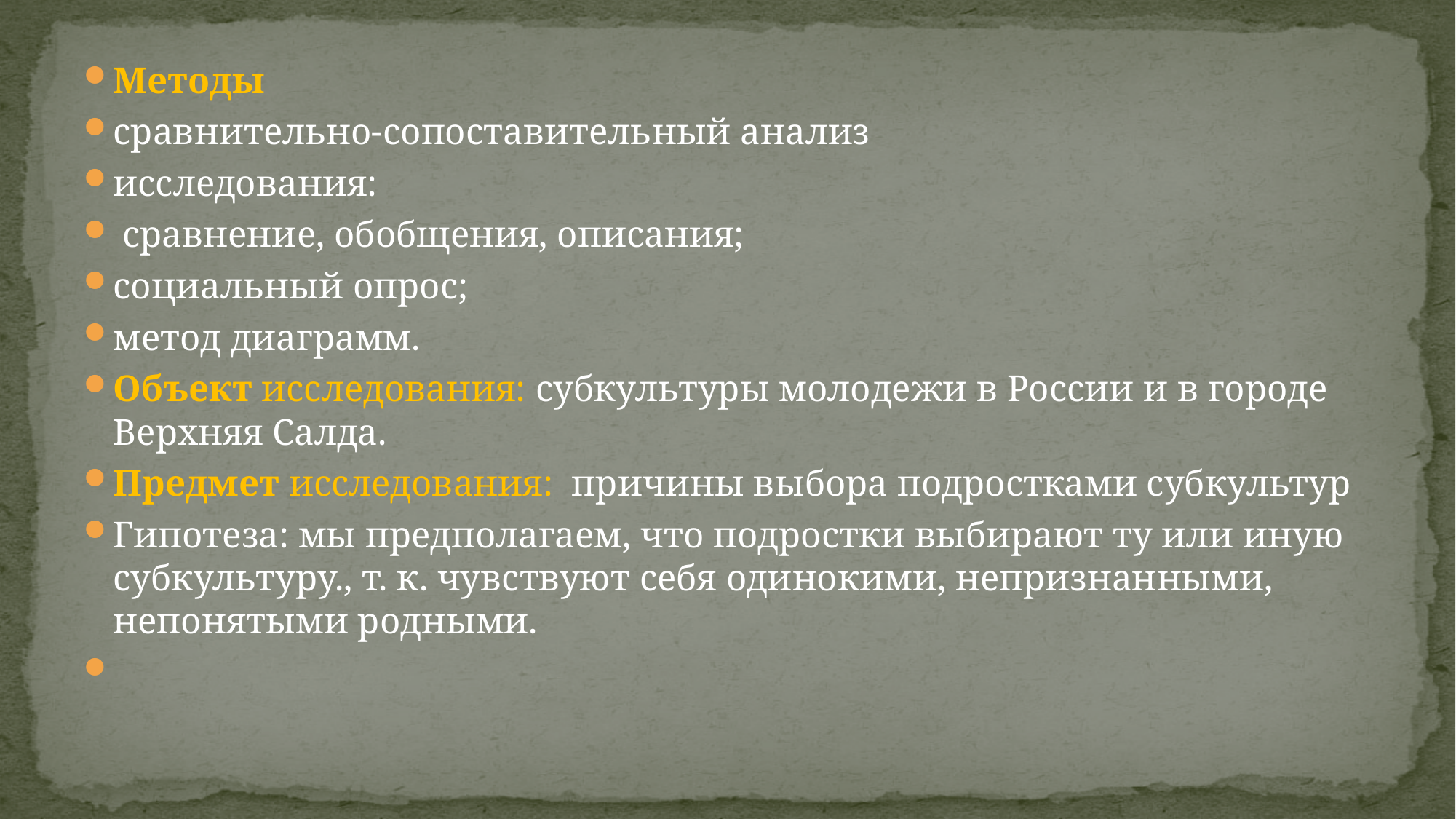

Методы
сравнительно-сопоставительный анализ
исследования:
 сравнение, обобщения, описания;
социальный опрос;
метод диаграмм.
Объект исследования: субкультуры молодежи в России и в городе Верхняя Салда.
Предмет исследования:  причины выбора подростками субкультур
Гипотеза: мы предполагаем, что подростки выбирают ту или иную субкультуру., т. к. чувствуют себя одинокими, непризнанными, непонятыми родными.